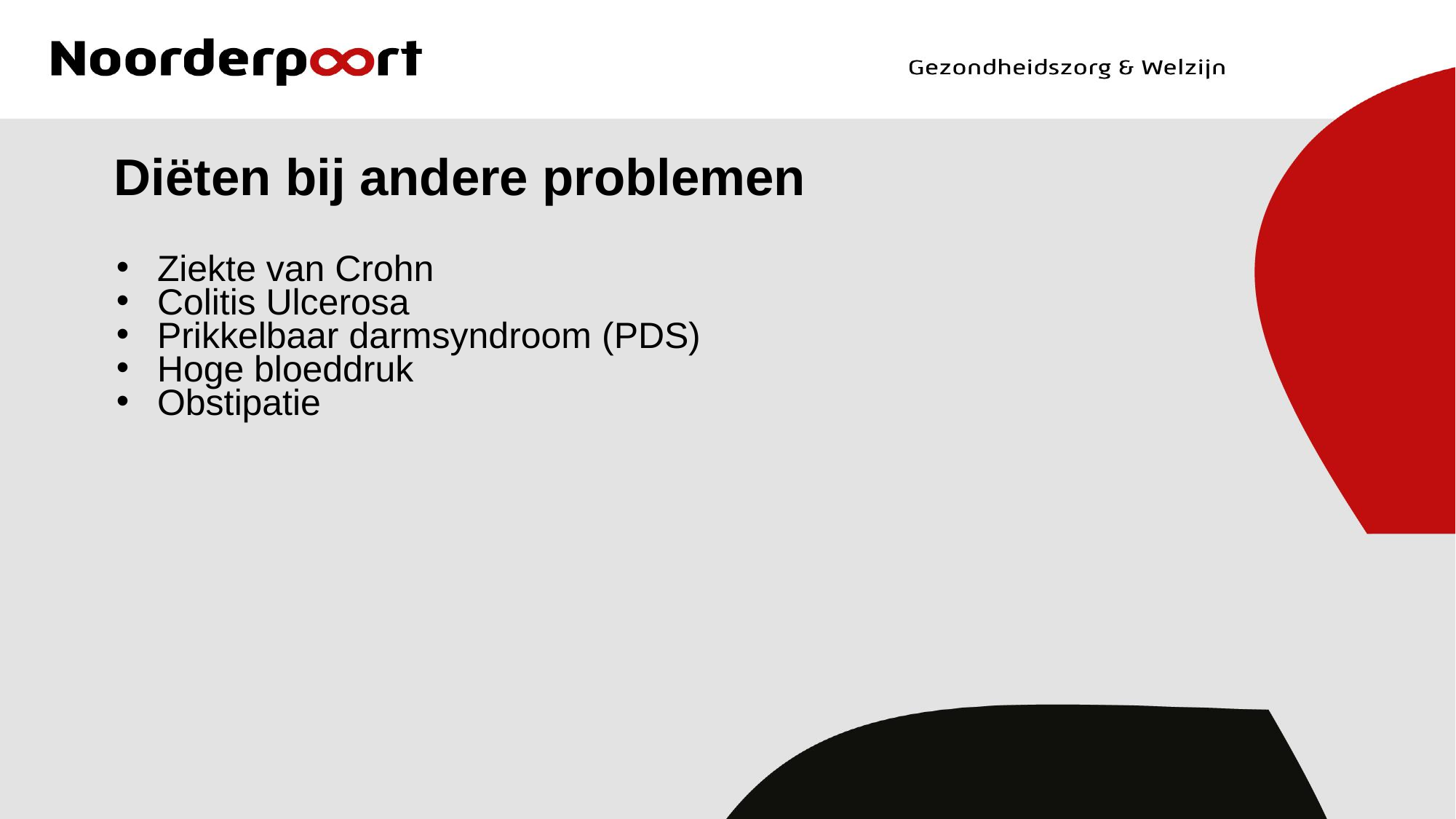

# Diëten bij andere problemen
Ziekte van Crohn
Colitis Ulcerosa
Prikkelbaar darmsyndroom (PDS)
Hoge bloeddruk
Obstipatie